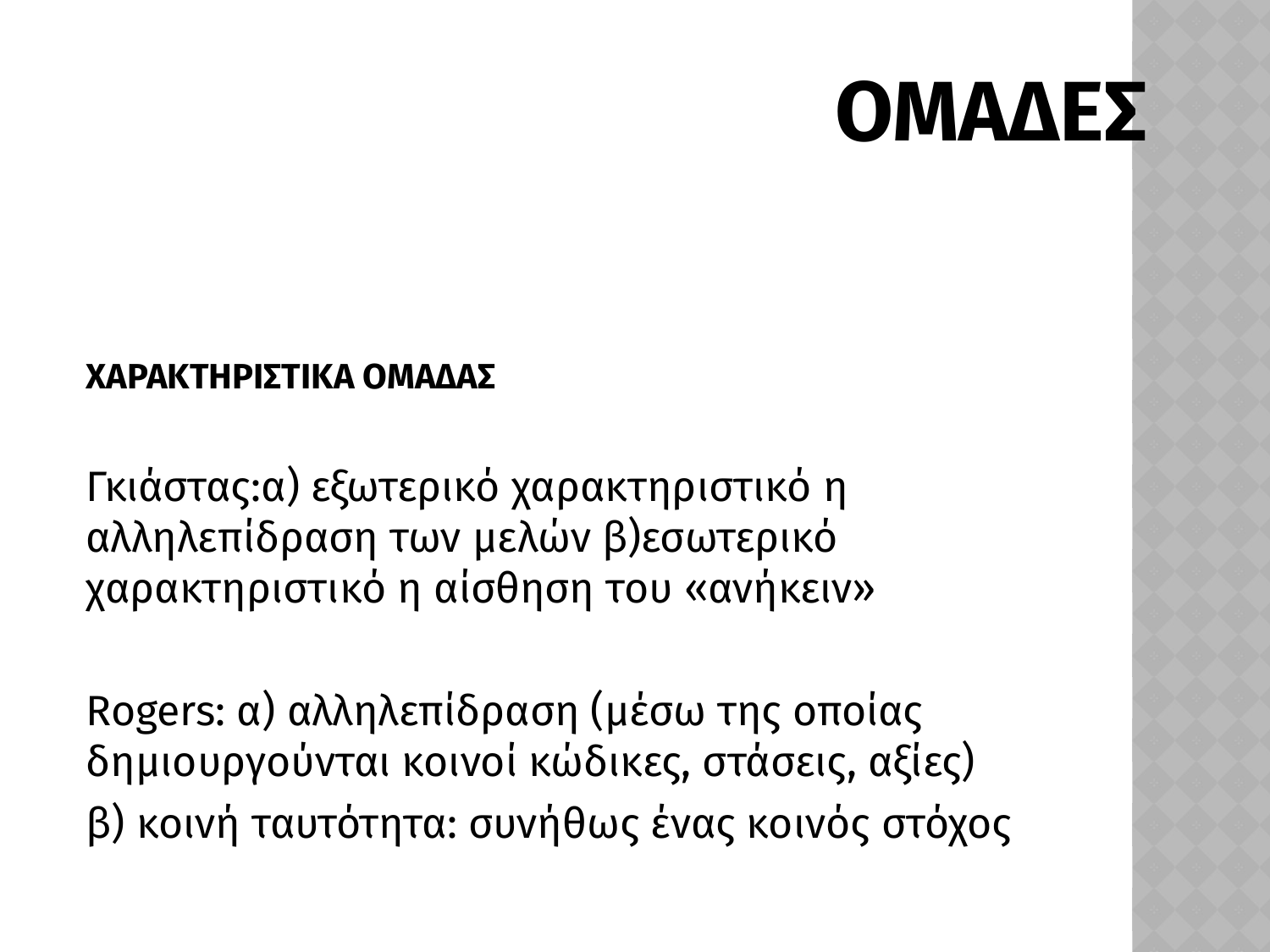

# ΟΜΑΔΕΣ
ΧΑΡΑΚΤΗΡΙΣΤΙΚΑ ΟΜΑΔΑΣ

Γκιάστας:α) εξωτερικό χαρακτηριστικό η αλληλεπίδραση των μελών β)εσωτερικό χαρακτηριστικό η αίσθηση του «ανήκειν»

Rogers: α) αλληλεπίδραση (μέσω της οποίας δημιουργούνται κοινοί κώδικες, στάσεις, αξίες)
β) κοινή ταυτότητα: συνήθως ένας κοινός στόχος